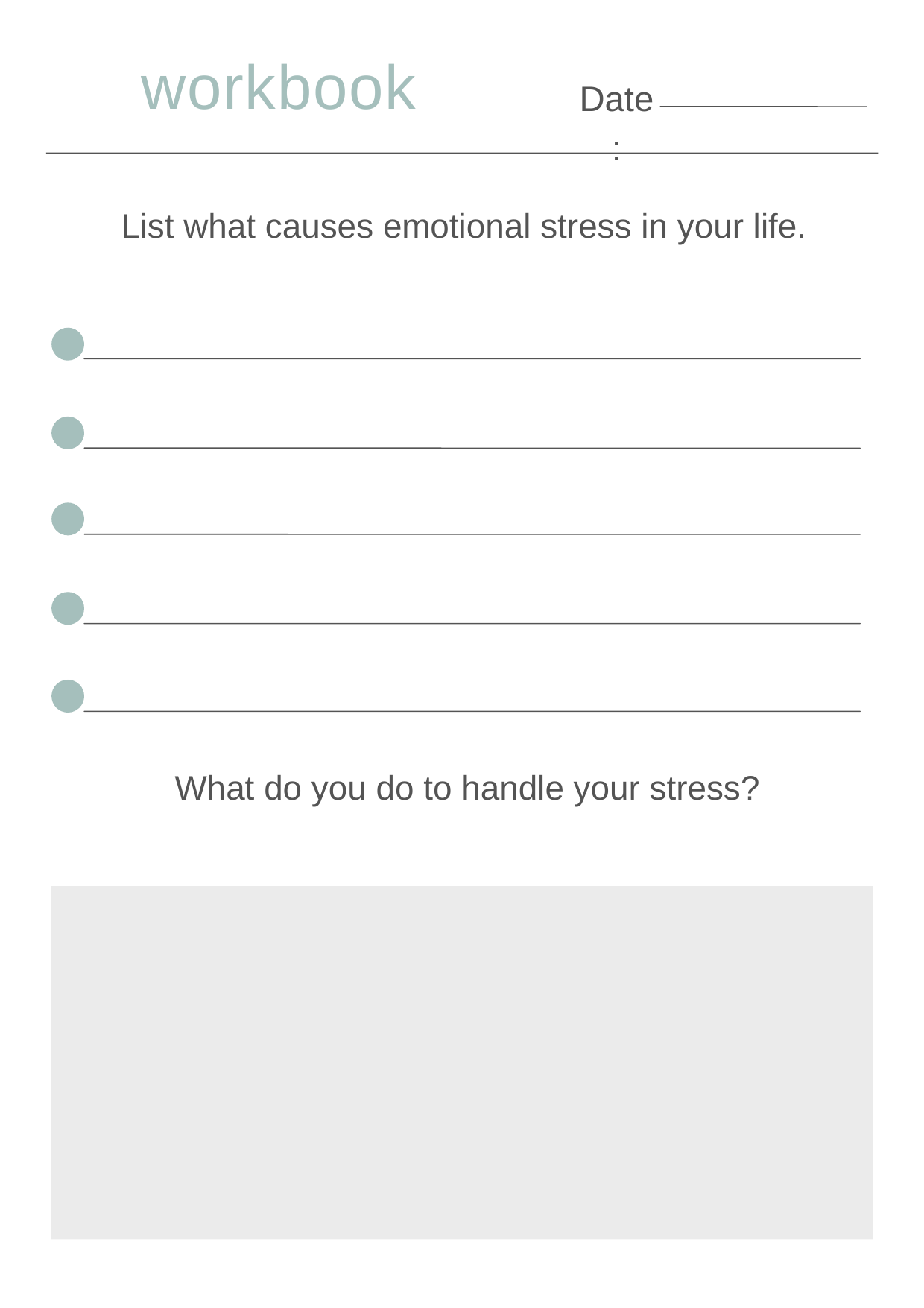

workbook
Date:

List what causes emotional stress in your life.

What do you do to handle your stress?